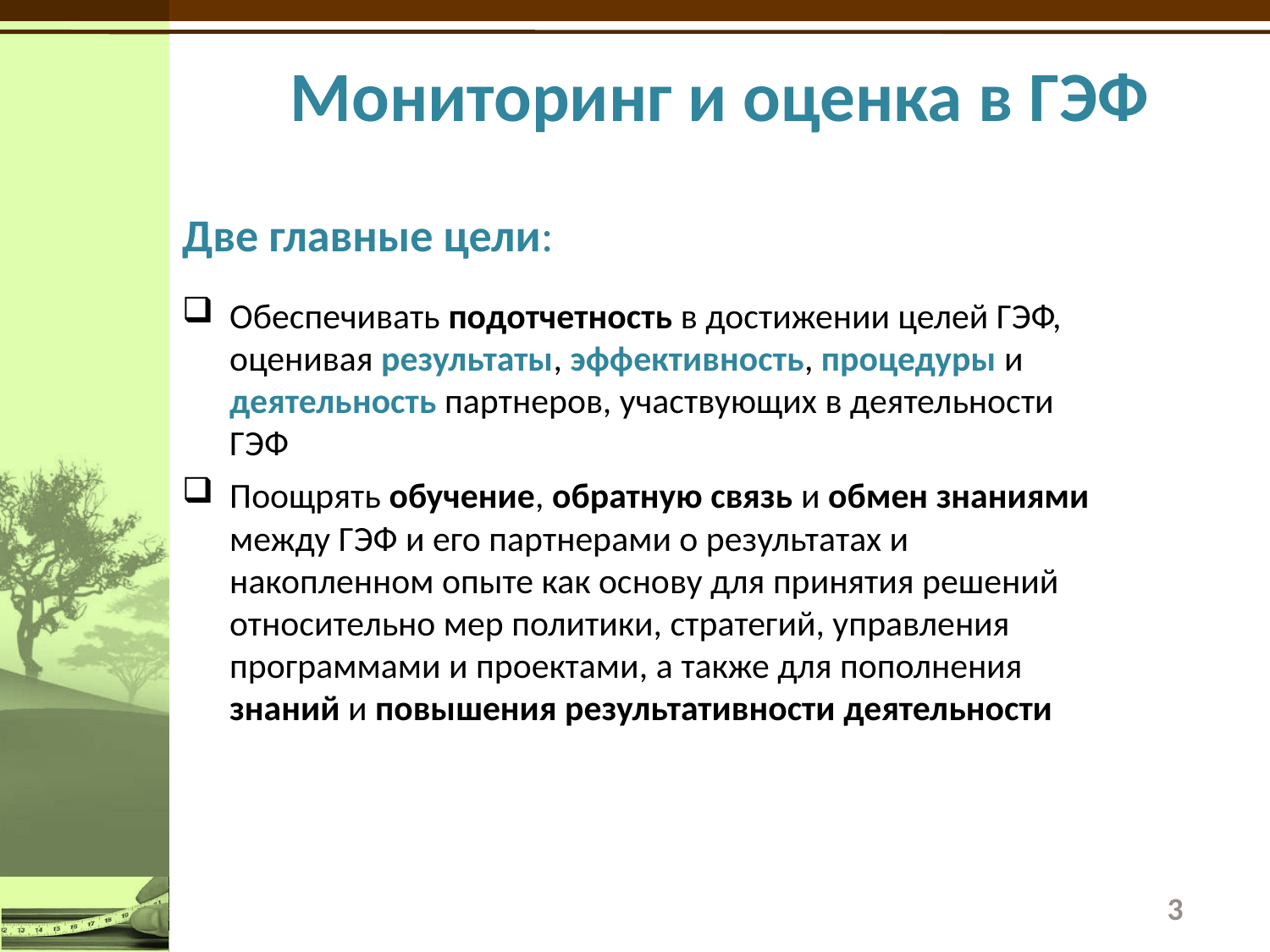

# Мониторинг и оценка в ГЭФ
Две главные цели:
Обеспечивать подотчетность в достижении целей ГЭФ, оценивая результаты, эффективность, процедуры и деятельность партнеров, участвующих в деятельности ГЭФ
Поощрять обучение, обратную связь и обмен знаниями между ГЭФ и его партнерами о результатах и накопленном опыте как основу для принятия решений относительно мер политики, стратегий, управления программами и проектами, а также для пополнения знаний и повышения результативности деятельности
3